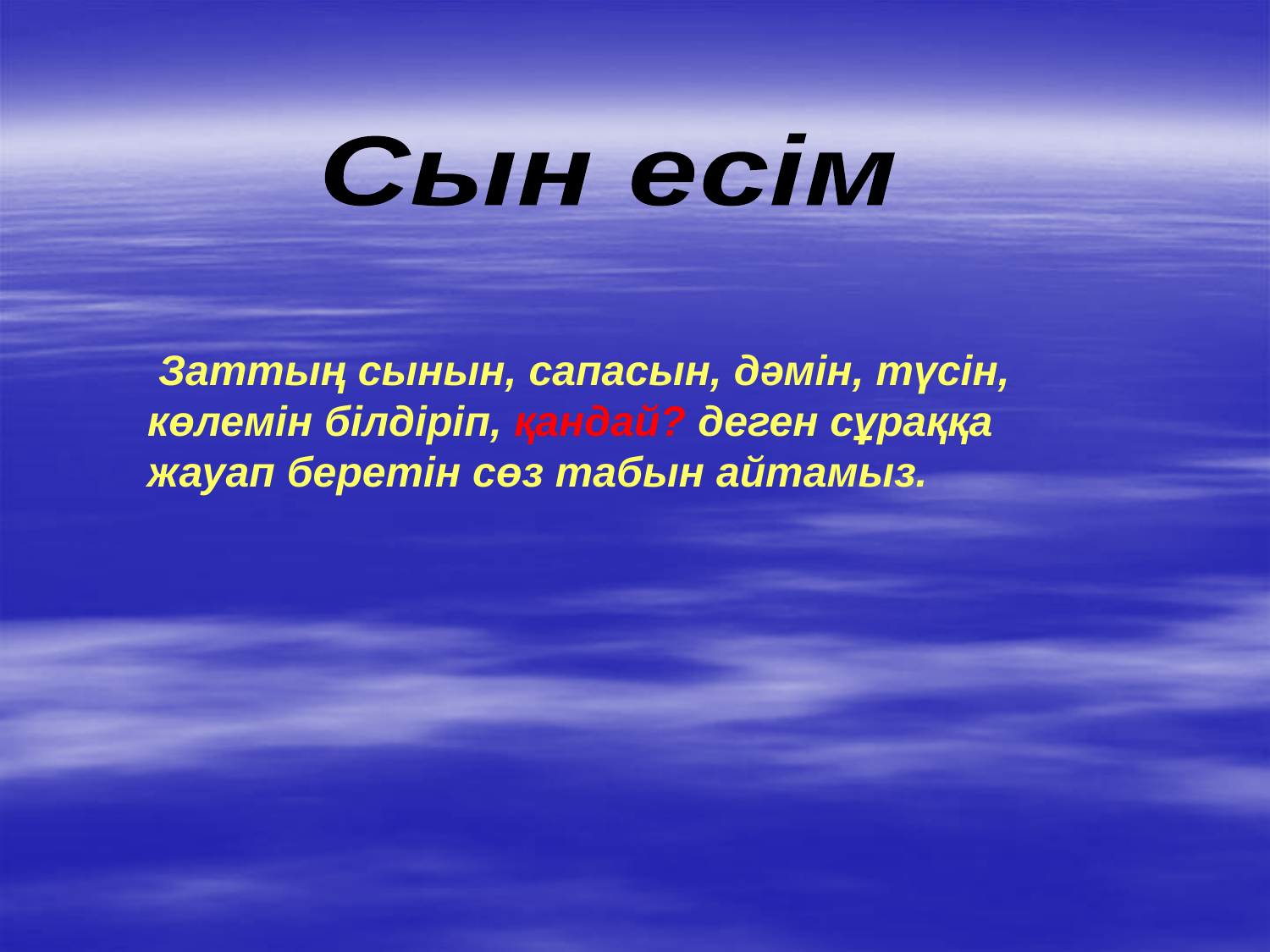

Сын есім

 Заттың сынын, сапасын, дәмін, түсін, көлемін білдіріп, қандай? деген сұраққа жауап беретін сөз табын айтамыз.